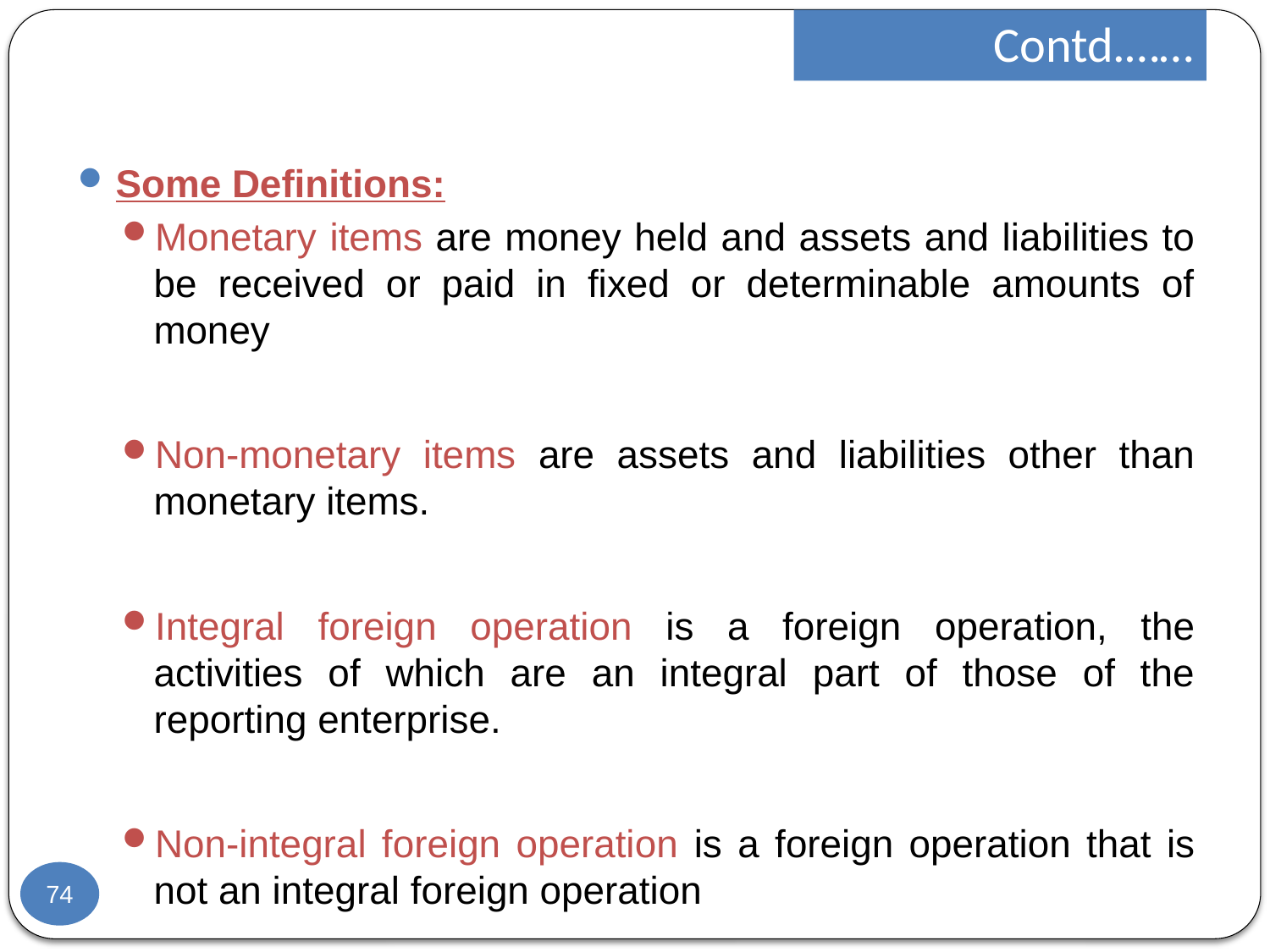

Contd.……
Some Definitions:
Monetary items are money held and assets and liabilities to be received or paid in fixed or determinable amounts of money

Non-monetary items are assets and liabilities other than monetary items.

Integral foreign operation is a foreign operation, the activities of which are an integral part of those of the reporting enterprise.

Non-integral foreign operation is a foreign operation that is not an integral foreign operation
74